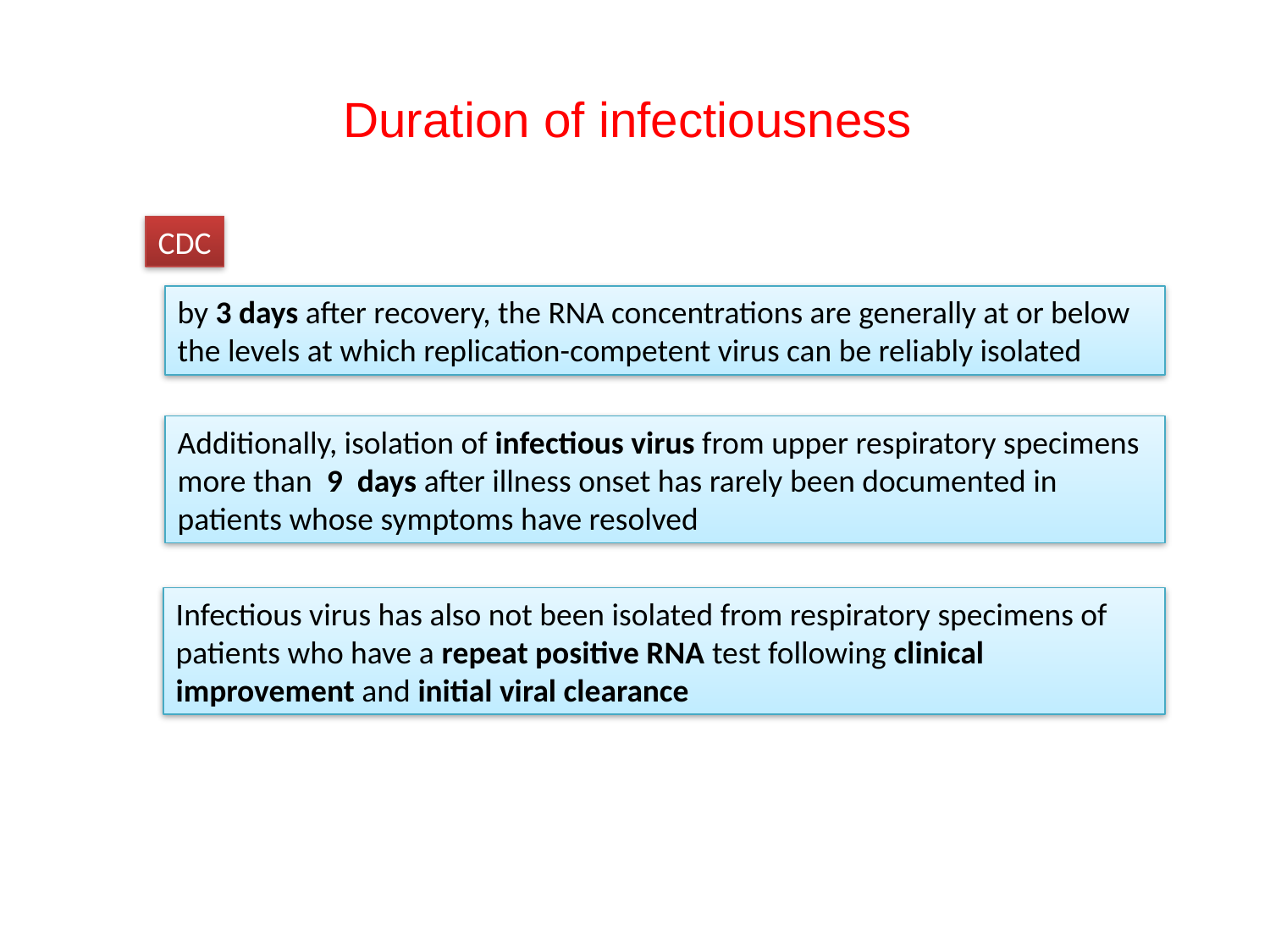

# Duration of infectiousness
CDC
by 3 days after recovery, the RNA concentrations are generally at or below the levels at which replication-competent virus can be reliably isolated
Additionally, isolation of infectious virus from upper respiratory specimens more than  9  days after illness onset has rarely been documented in patients whose symptoms have resolved
Infectious virus has also not been isolated from respiratory specimens of patients who have a repeat positive RNA test following clinical improvement and initial viral clearance